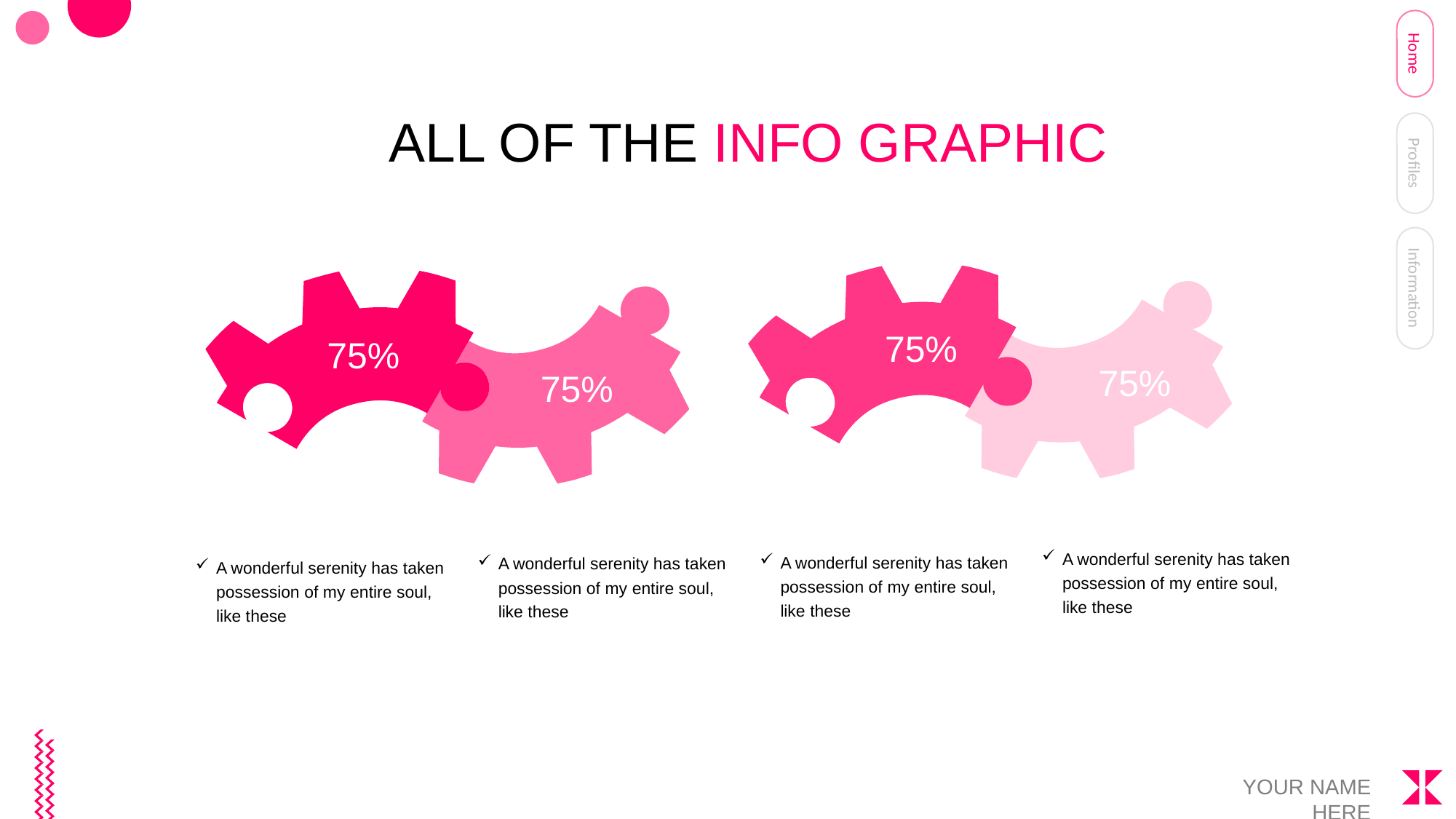

Home
ALL OF THE INFO GRAPHIC
Profiles

Information
75%
75%
75%
75%
A wonderful serenity has taken possession of my entire soul, like these
A wonderful serenity has taken possession of my entire soul, like these
A wonderful serenity has taken possession of my entire soul, like these
A wonderful serenity has taken possession of my entire soul, like these
YOUR NAME HERE